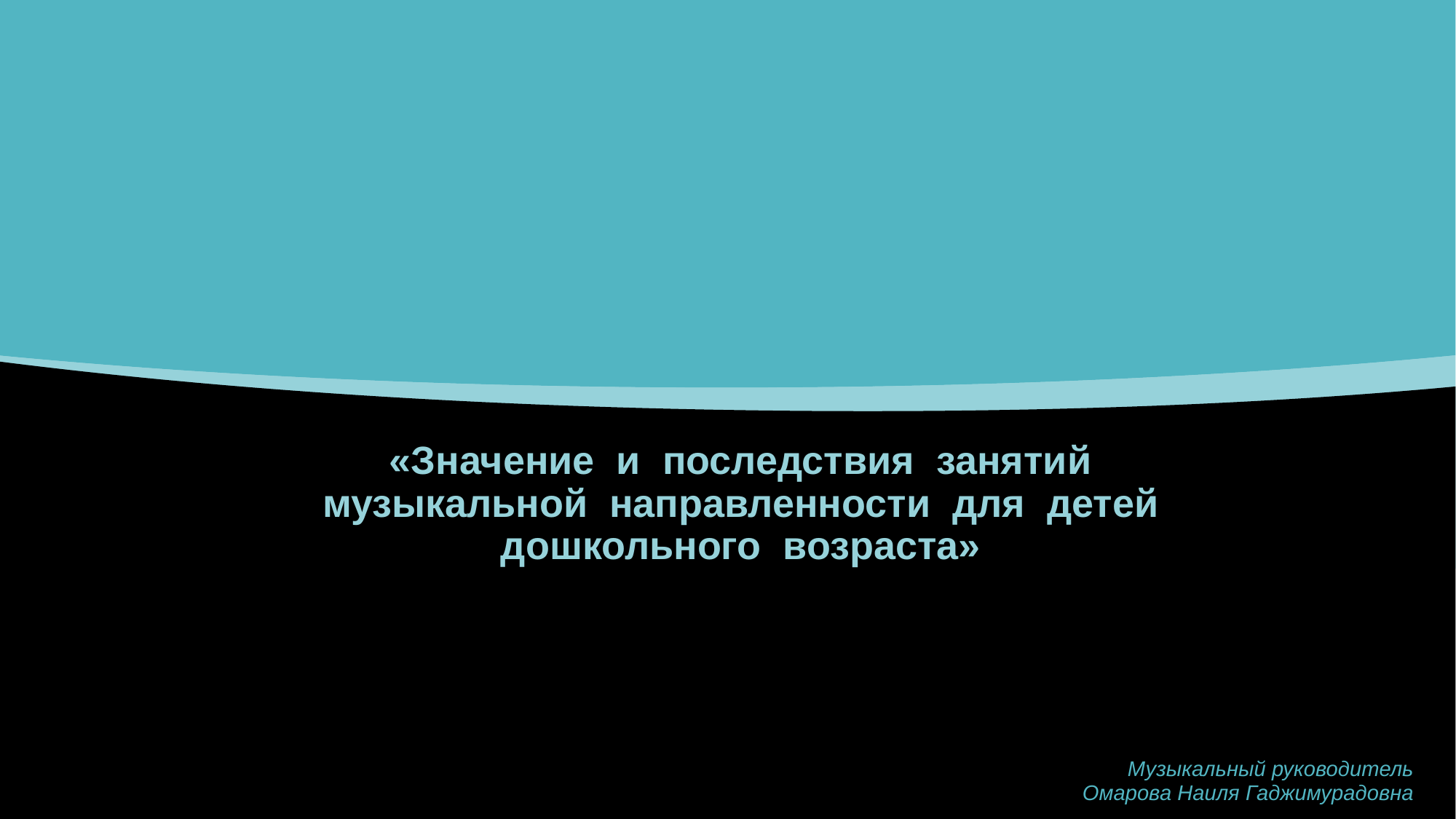

#

«Значение  и  последствия  занятий музыкальной  направленности  для  детей дошкольного  возраста»

| Музыкальный руководитель Омарова Наиля Гаджимурадовна |
| --- |